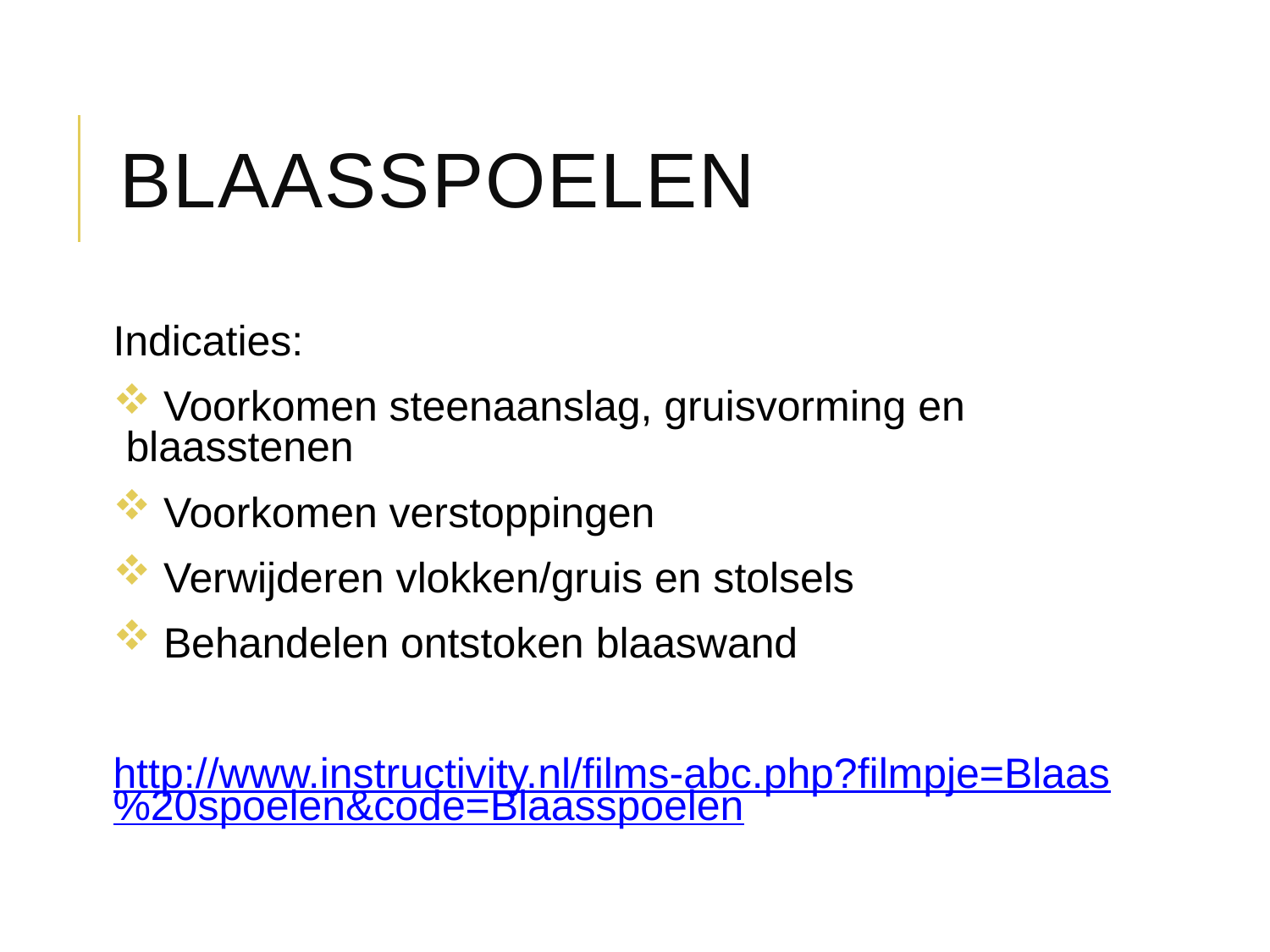

# Blaasspoelen
Indicaties:
 Voorkomen steenaanslag, gruisvorming en blaasstenen
 Voorkomen verstoppingen
 Verwijderen vlokken/gruis en stolsels
 Behandelen ontstoken blaaswand

http://www.instructivity.nl/films-abc.php?filmpje=Blaas%20spoelen&code=Blaasspoelen